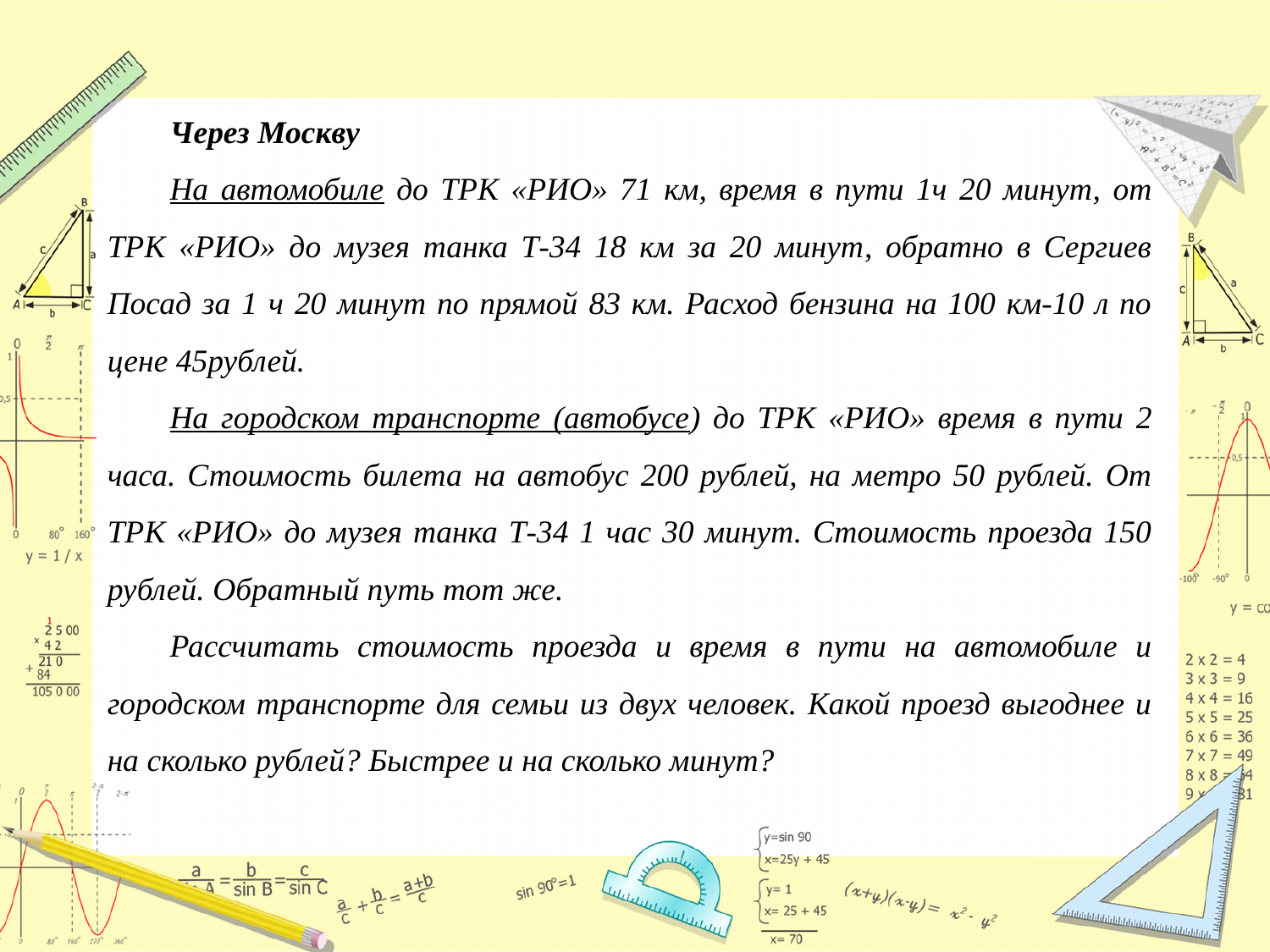

Через Москву
На автомобиле до ТРК «РИО» 71 км, время в пути 1ч 20 минут, от ТРК «РИО» до музея танка Т-34 18 км за 20 минут, обратно в Сергиев Посад за 1 ч 20 минут по прямой 83 км. Расход бензина на 100 км-10 л по цене 45рублей.
На городском транспорте (автобусе) до ТРК «РИО» время в пути 2 часа. Стоимость билета на автобус 200 рублей, на метро 50 рублей. От ТРК «РИО» до музея танка Т-34 1 час 30 минут. Стоимость проезда 150 рублей. Обратный путь тот же.
Рассчитать стоимость проезда и время в пути на автомобиле и городском транспорте для семьи из двух человек. Какой проезд выгоднее и на сколько рублей? Быстрее и на сколько минут?